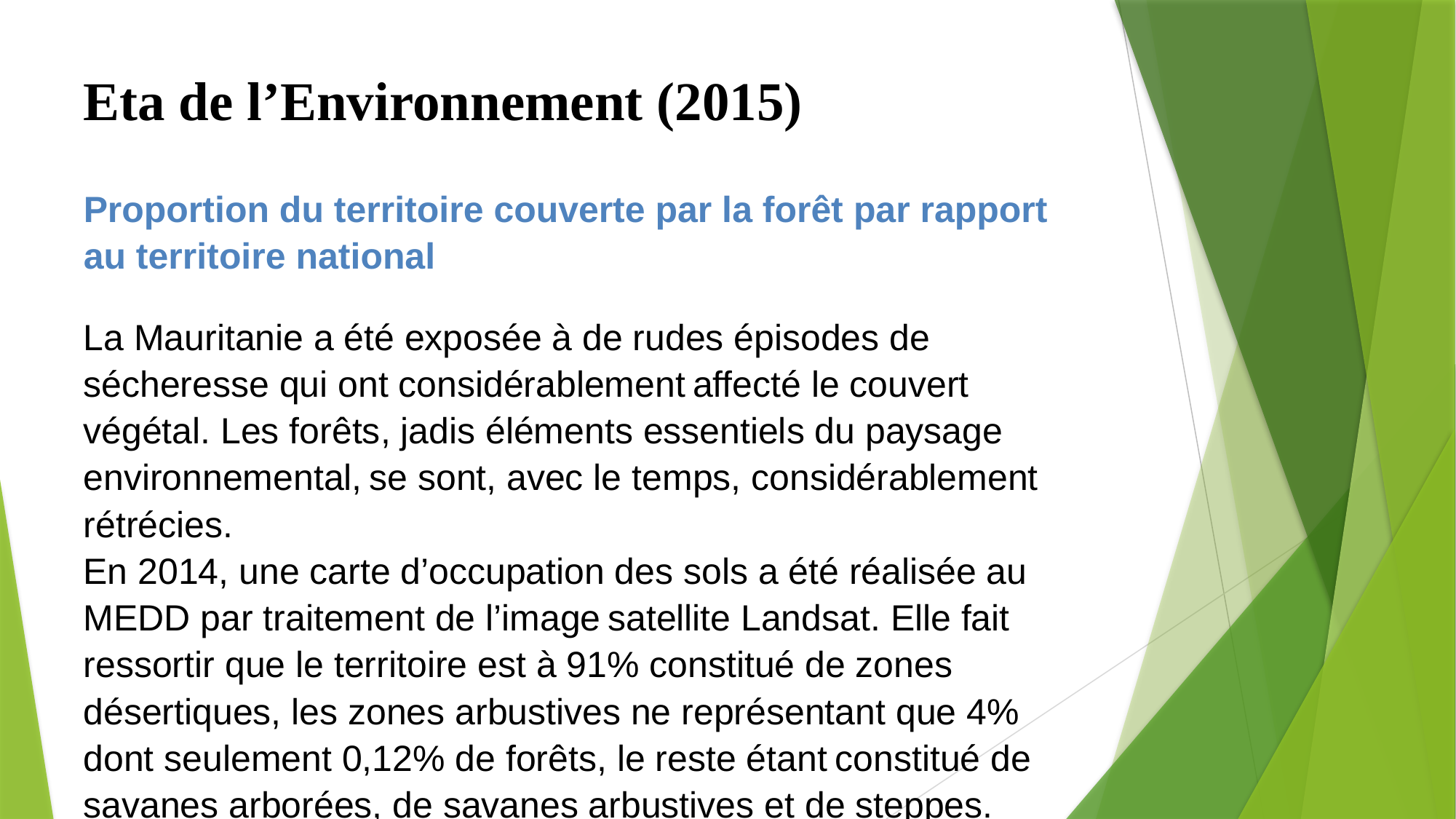

Eta de l’Environnement (2015)

Proportion du territoire couverte par la forêt par rapport au territoire national

La Mauritanie a été exposée à de rudes épisodes de sécheresse qui ont considérablement affecté le couvert végétal. Les forêts, jadis éléments essentiels du paysage environnemental, se sont, avec le temps, considérablement rétrécies.
En 2014, une carte d’occupation des sols a été réalisée au MEDD par traitement de l’image satellite Landsat. Elle fait ressortir que le territoire est à 91% constitué de zones désertiques, les zones arbustives ne représentant que 4% dont seulement 0,12% de forêts, le reste étant constitué de savanes arborées, de savanes arbustives et de steppes.